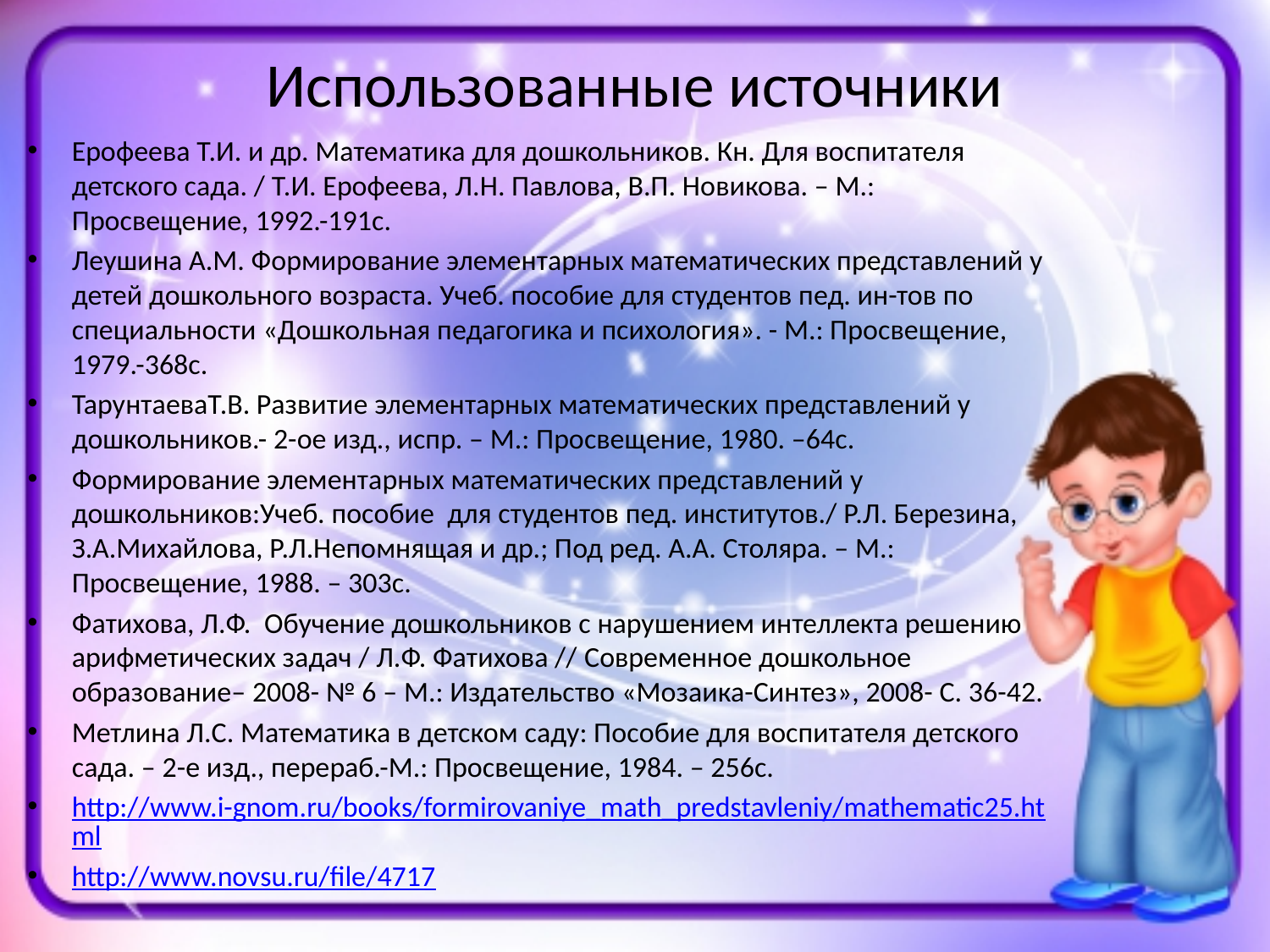

# Использованные источники
Ерофеева Т.И. и др. Математика для дошкольников. Кн. Для воспитателя детского сада. / Т.И. Ерофеева, Л.Н. Павлова, В.П. Новикова. – М.: Просвещение, 1992.-191с.
Леушина А.М. Формирование элементарных математических представлений у детей дошкольного возраста. Учеб. пособие для студентов пед. ин-тов по специальности «Дошкольная педагогика и психология». - М.: Просвещение, 1979.-368с.
ТарунтаеваТ.В. Развитие элементарных математических представлений у дошкольников.- 2-ое изд., испр. – М.: Просвещение, 1980. –64с.
Формирование элементарных математических представлений у дошкольников:Учеб. пособие  для студентов пед. институтов./ Р.Л. Березина, З.А.Михайлова, Р.Л.Непомнящая и др.; Под ред. А.А. Столяра. – М.: Просвещение, 1988. – 303с.
Фатихова, Л.Ф.  Обучение дошкольников с нарушением интеллекта решению арифметических задач / Л.Ф. Фатихова // Современное дошкольное образование– 2008- № 6 – М.: Издательство «Мозаика-Синтез», 2008- С. 36-42.
Метлина Л.С. Математика в детском саду: Пособие для воспитателя детского сада. – 2-е изд., перераб.-М.: Просвещение, 1984. – 256с.
http://www.i-gnom.ru/books/formirovaniye_math_predstavleniy/mathematic25.html
http://www.novsu.ru/file/4717